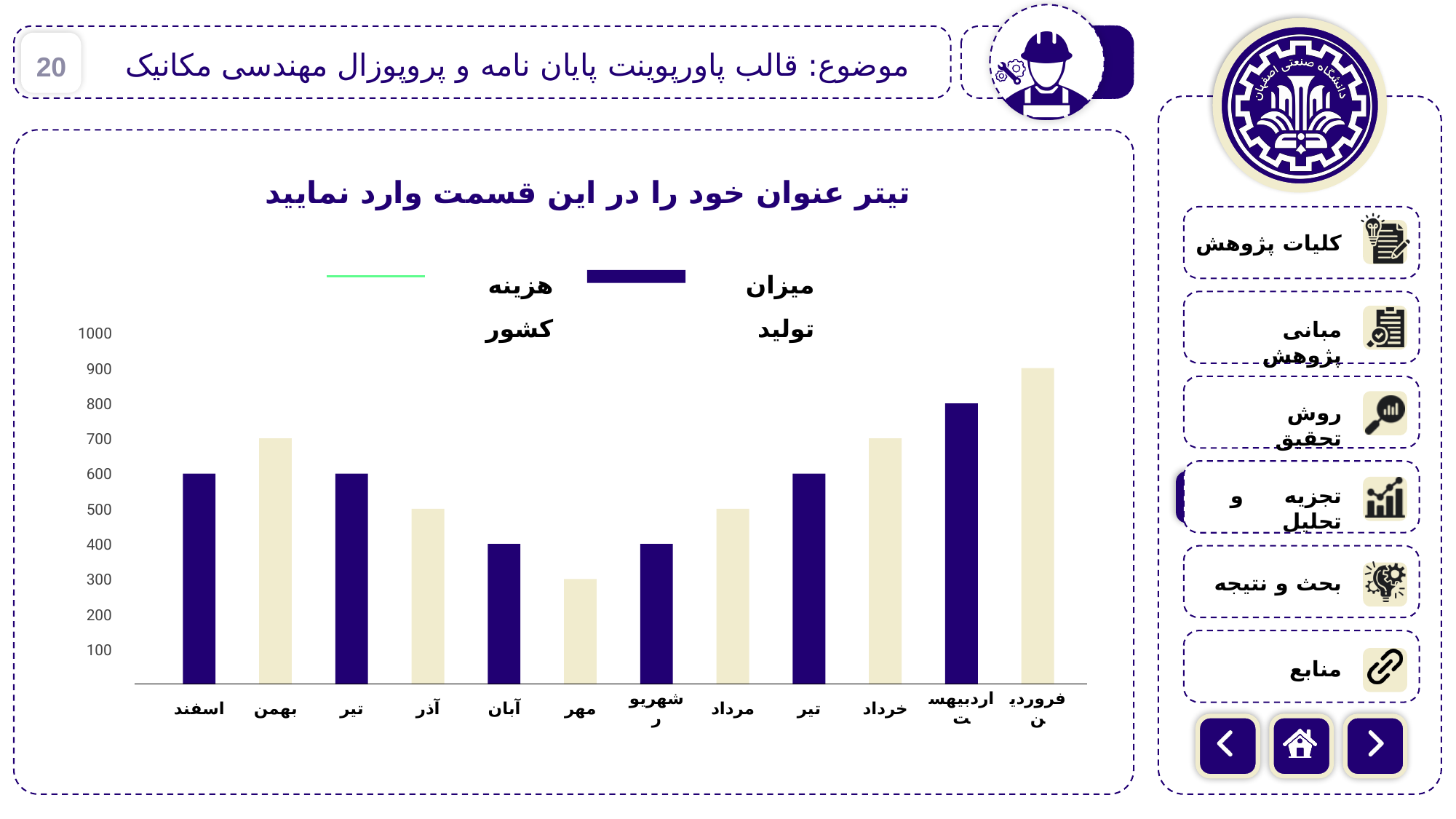

موضوع: قالب پاورپوینت پایان نامه و پروپوزال مهندسی مکانیک
20
تیتر عنوان خود را در این قسمت وارد نمایید
هزینه کشور
میزان تولید

1000
900
800
700
600
500
400
300
200
100
اسفند
بهمن
تیر
آذر
آبان
مهر
شهریور
مرداد
تیر
خرداد
اردبیهست
فروردین